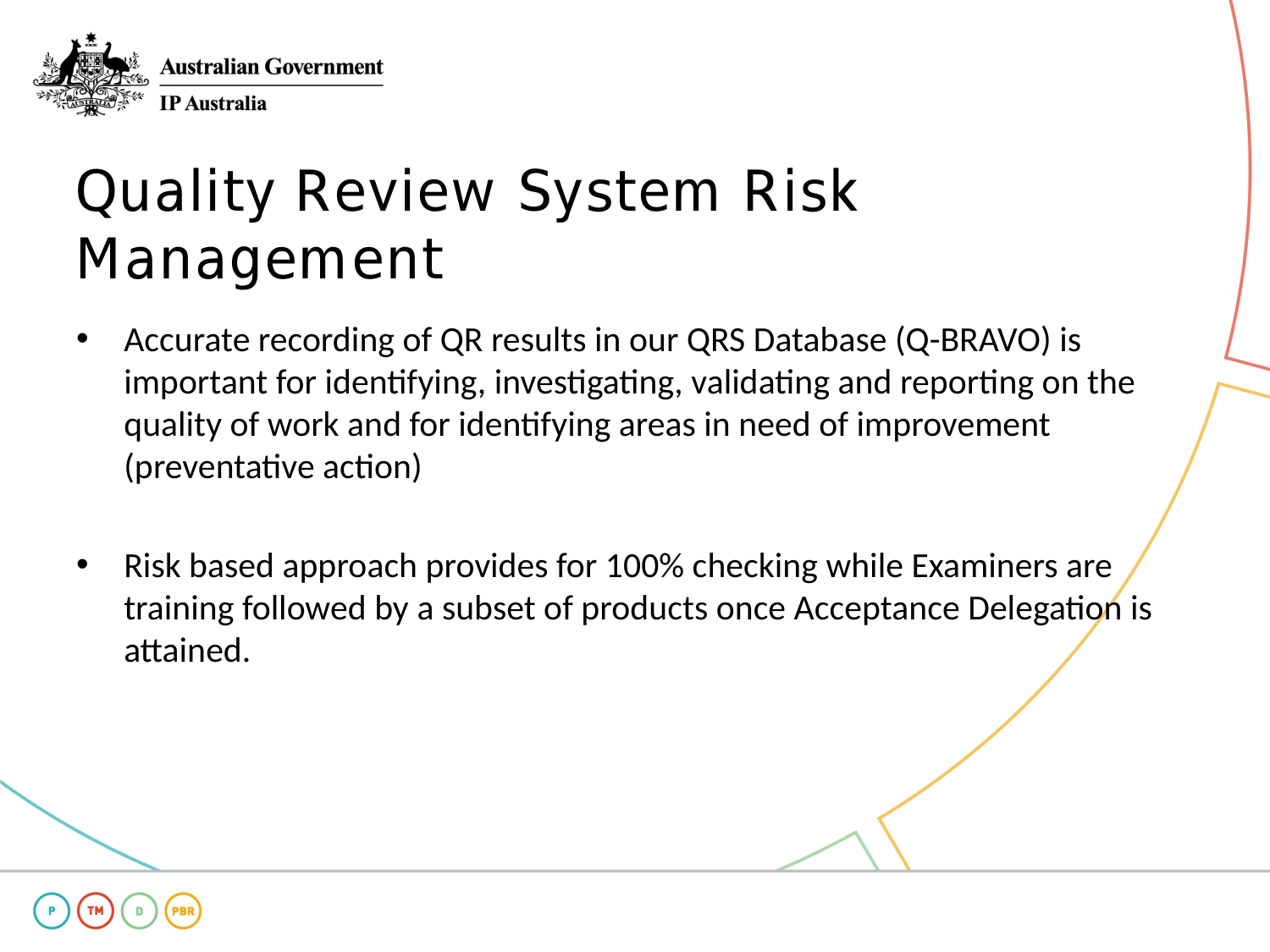

# Quality Review System Risk Management
Accurate recording of QR results in our QRS Database (Q-BRAVO) is important for identifying, investigating, validating and reporting on the quality of work and for identifying areas in need of improvement (preventative action)

Risk based approach provides for 100% checking while Examiners are training followed by a subset of products once Acceptance Delegation is attained.